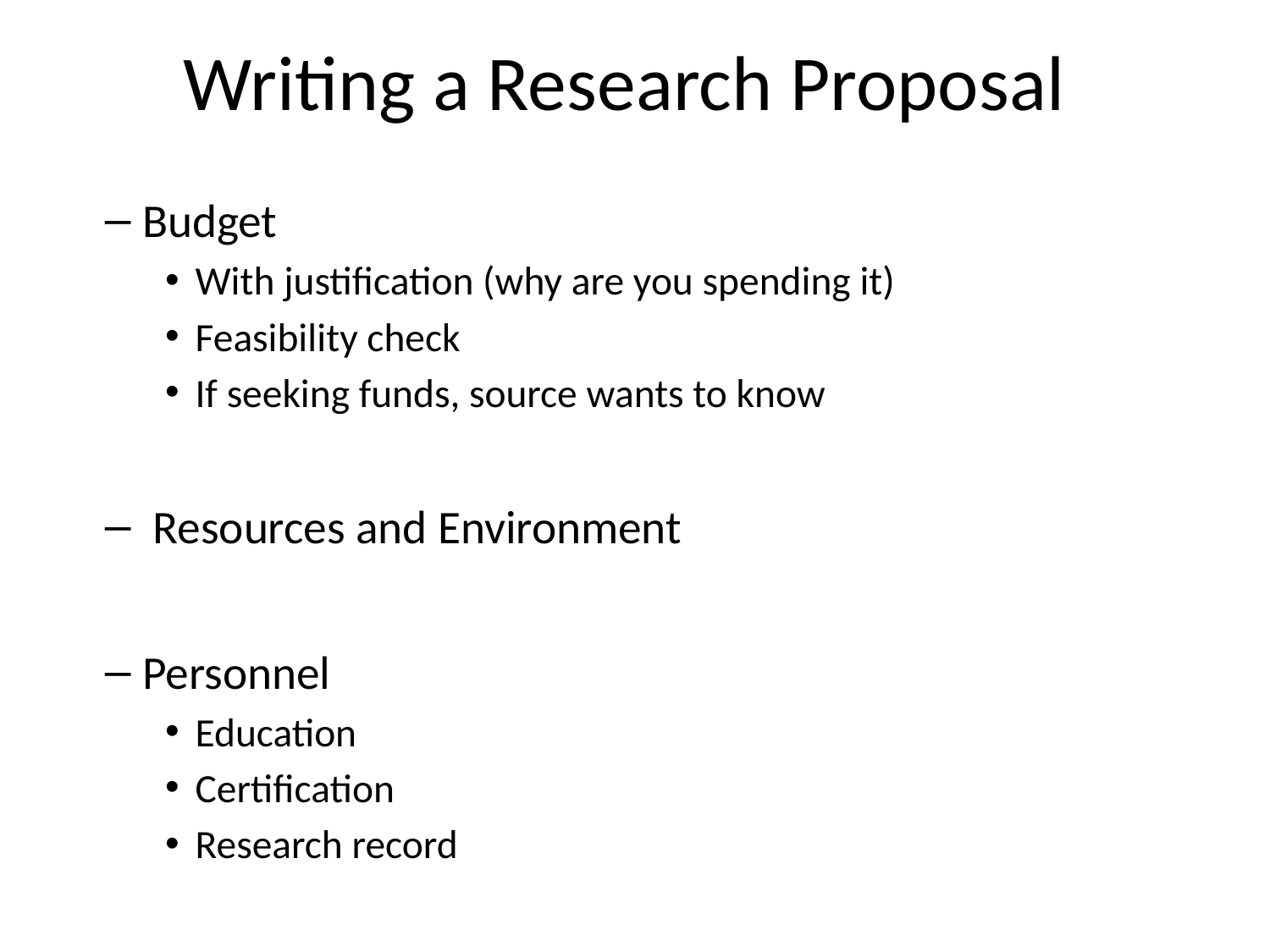

# Writing a Research Proposal

Budget
With justification (why are you spending it)
Feasibility check
If seeking funds, source wants to know

 Resources and Environment

Personnel
Education
Certification
Research record